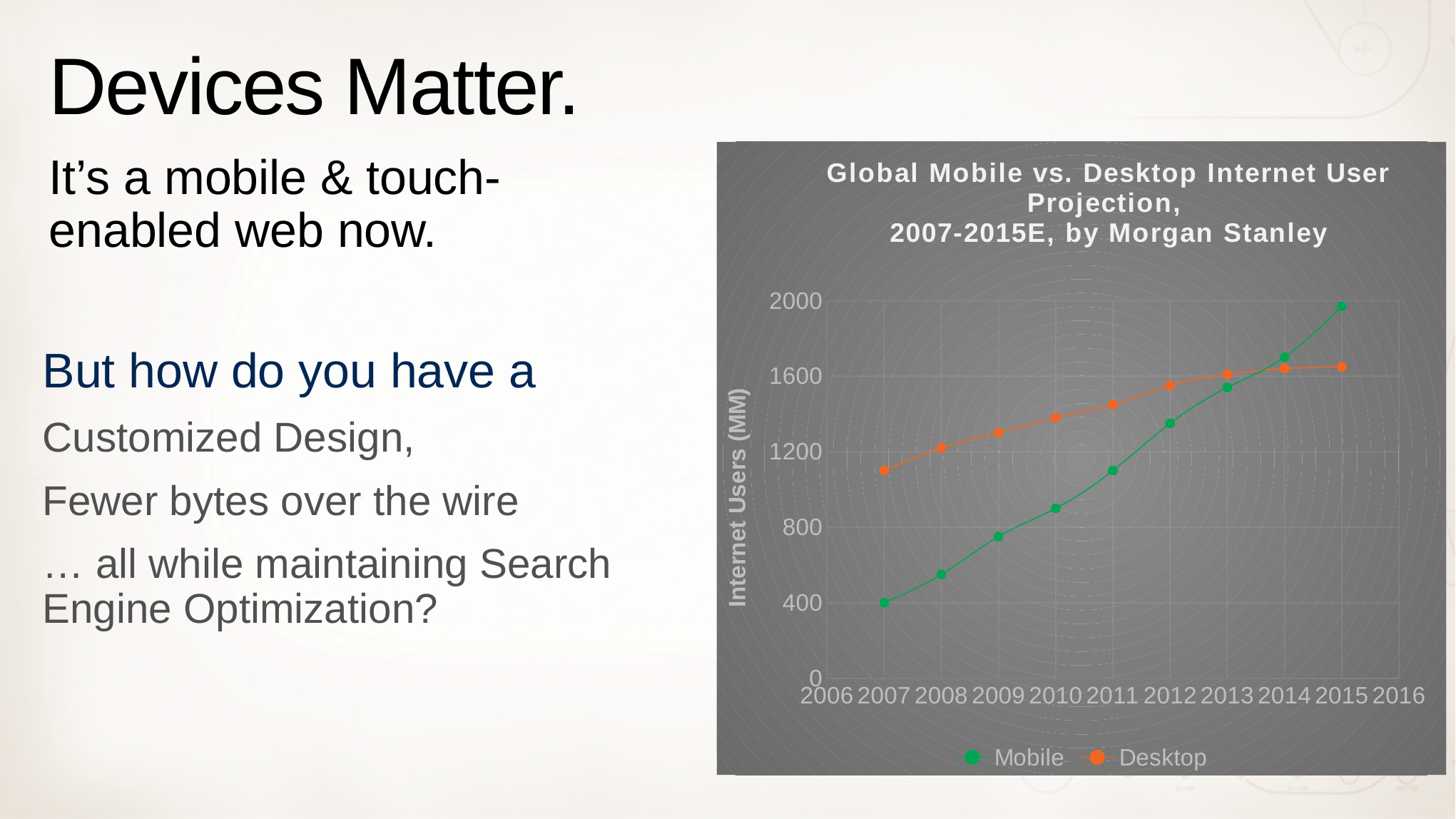

# Devices Matter.
It’s a mobile & touch-enabled web now.

### Chart: Global Mobile vs. Desktop Internet User Projection,
2007-2015E, by Morgan Stanley

| Category | Mobile | Desktop |
|---|---|---|
But how do you have a
Customized Design,
Fewer bytes over the wire
… all while maintaining Search Engine Optimization?